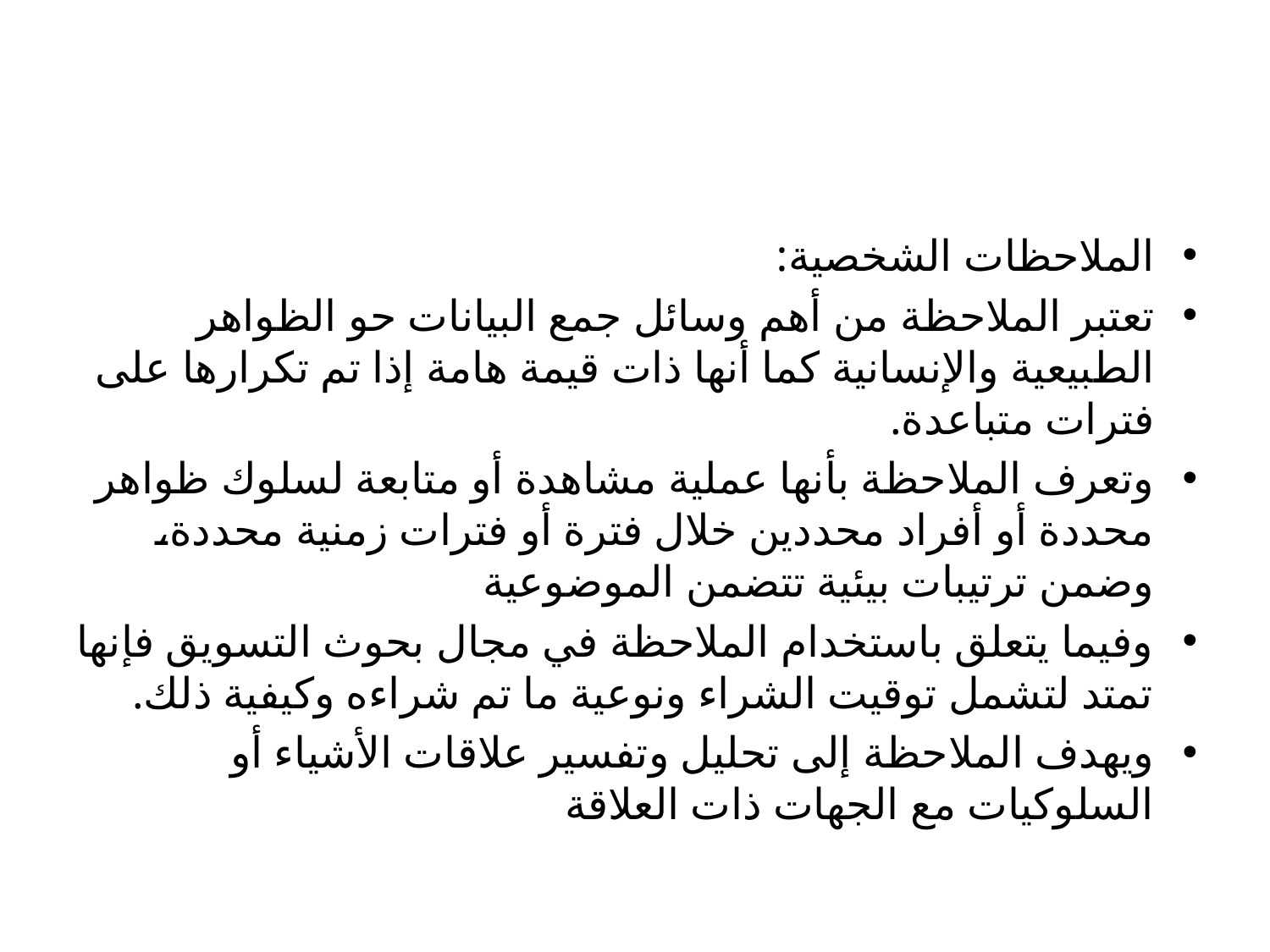

#
الملاحظات الشخصية:
تعتبر الملاحظة من أهم وسائل جمع البيانات حو الظواهر الطبيعية والإنسانية كما أنها ذات قيمة هامة إذا تم تكرارها على فترات متباعدة.
وتعرف الملاحظة بأنها عملية مشاهدة أو متابعة لسلوك ظواهر محددة أو أفراد محددين خلال فترة أو فترات زمنية محددة، وضمن ترتيبات بيئية تتضمن الموضوعية
وفيما يتعلق باستخدام الملاحظة في مجال بحوث التسويق فإنها تمتد لتشمل توقيت الشراء ونوعية ما تم شراءه وكيفية ذلك.
ويهدف الملاحظة إلى تحليل وتفسير علاقات الأشياء أو السلوكيات مع الجهات ذات العلاقة